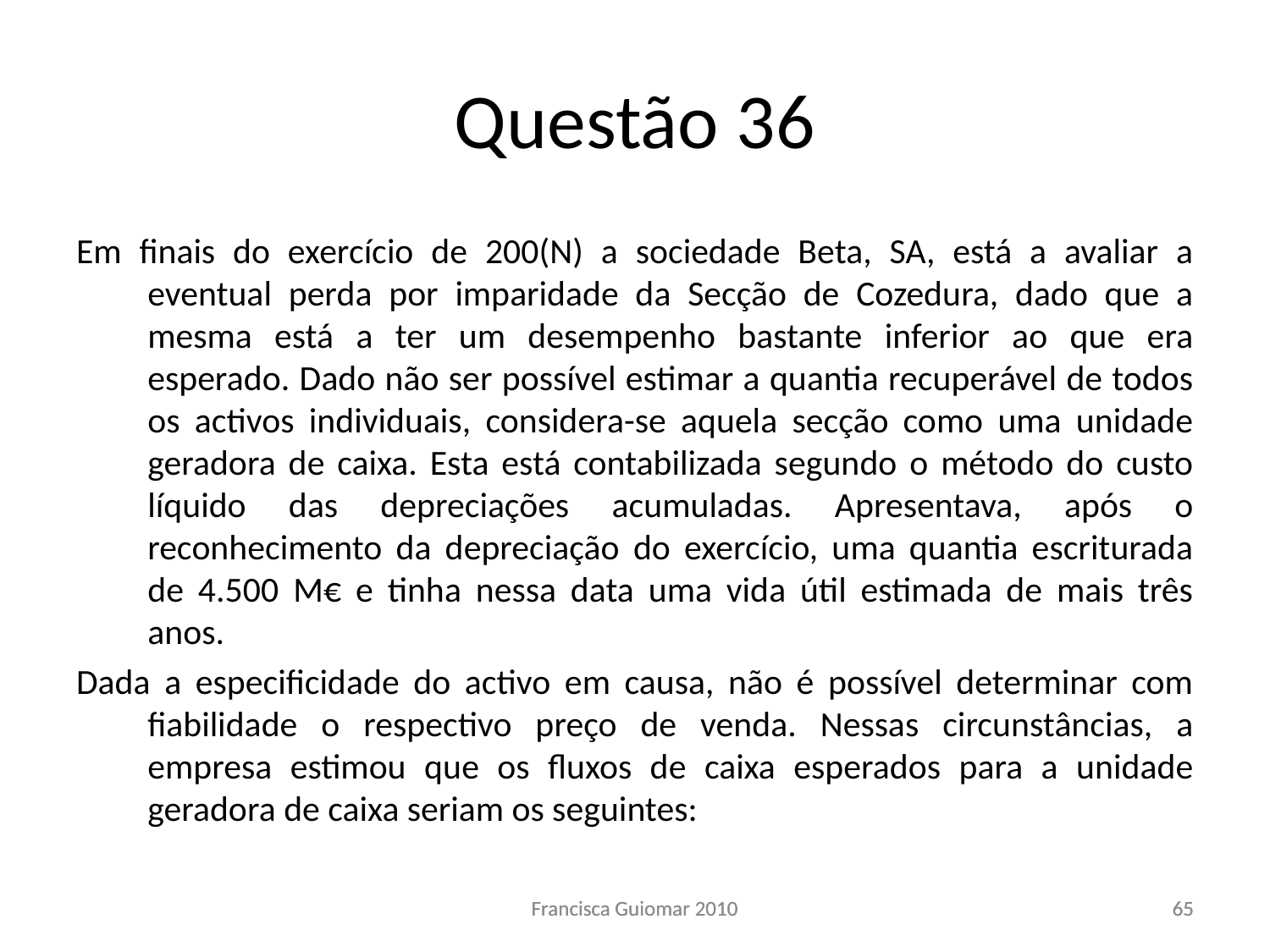

# Questão 36
Em finais do exercício de 200(N) a sociedade Beta, SA, está a avaliar a eventual perda por imparidade da Secção de Cozedura, dado que a mesma está a ter um desempenho bastante inferior ao que era esperado. Dado não ser possível estimar a quantia recuperável de todos os activos individuais, considera-se aquela secção como uma unidade geradora de caixa. Esta está contabilizada segundo o método do custo líquido das depreciações acumuladas. Apresentava, após o reconhecimento da depreciação do exercício, uma quantia escriturada de 4.500 M€ e tinha nessa data uma vida útil estimada de mais três anos.
Dada a especificidade do activo em causa, não é possível determinar com fiabilidade o respectivo preço de venda. Nessas circunstâncias, a empresa estimou que os fluxos de caixa esperados para a unidade geradora de caixa seriam os seguintes:
Francisca Guiomar 2010
Francisca Guiomar 2010
65
65